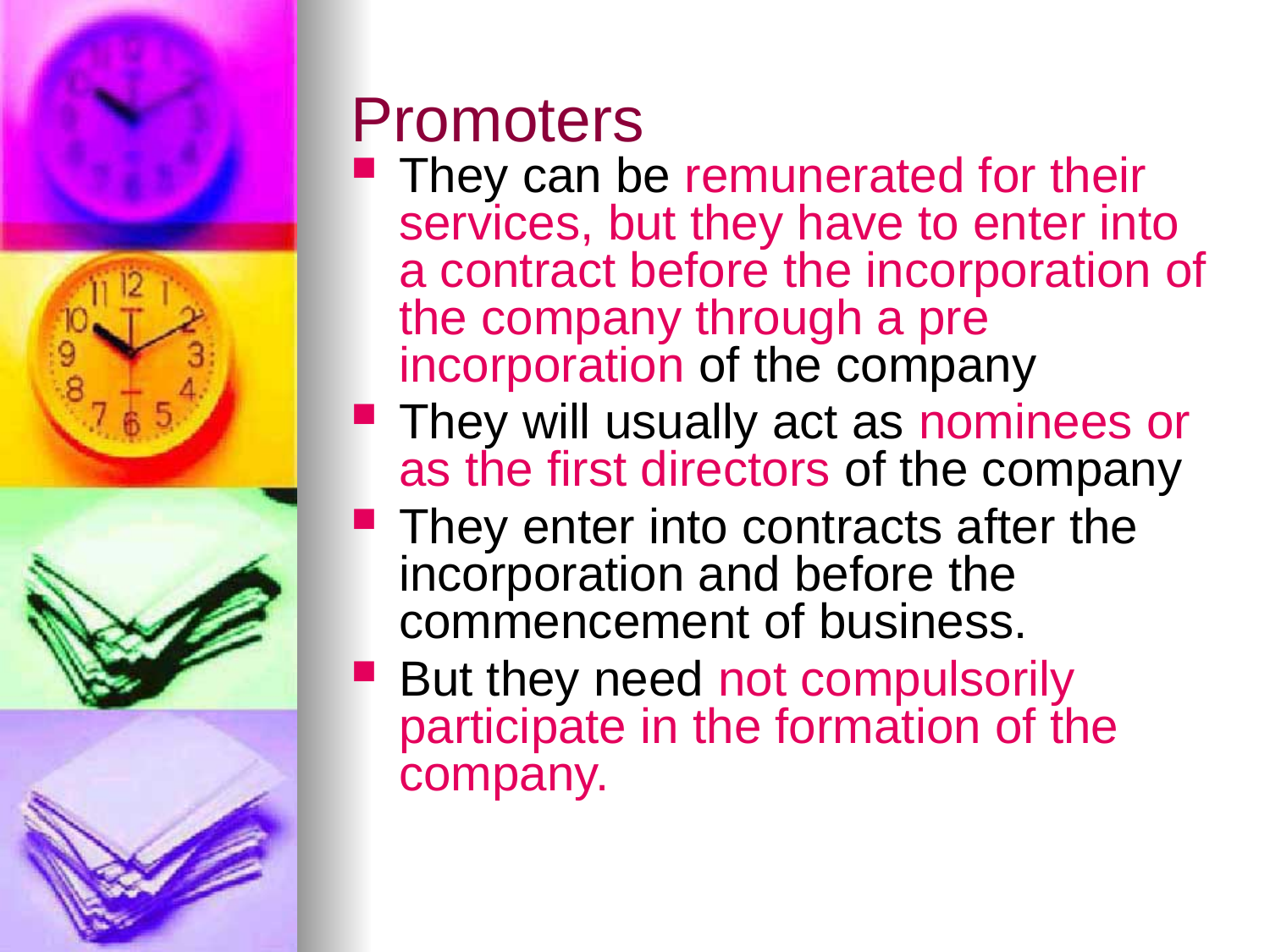

# Promoters
They can be remunerated for their services, but they have to enter into a contract before the incorporation of the company through a pre incorporation of the company
They will usually act as nominees or as the first directors of the company
They enter into contracts after the incorporation and before the commencement of business.
But they need not compulsorily participate in the formation of the company.